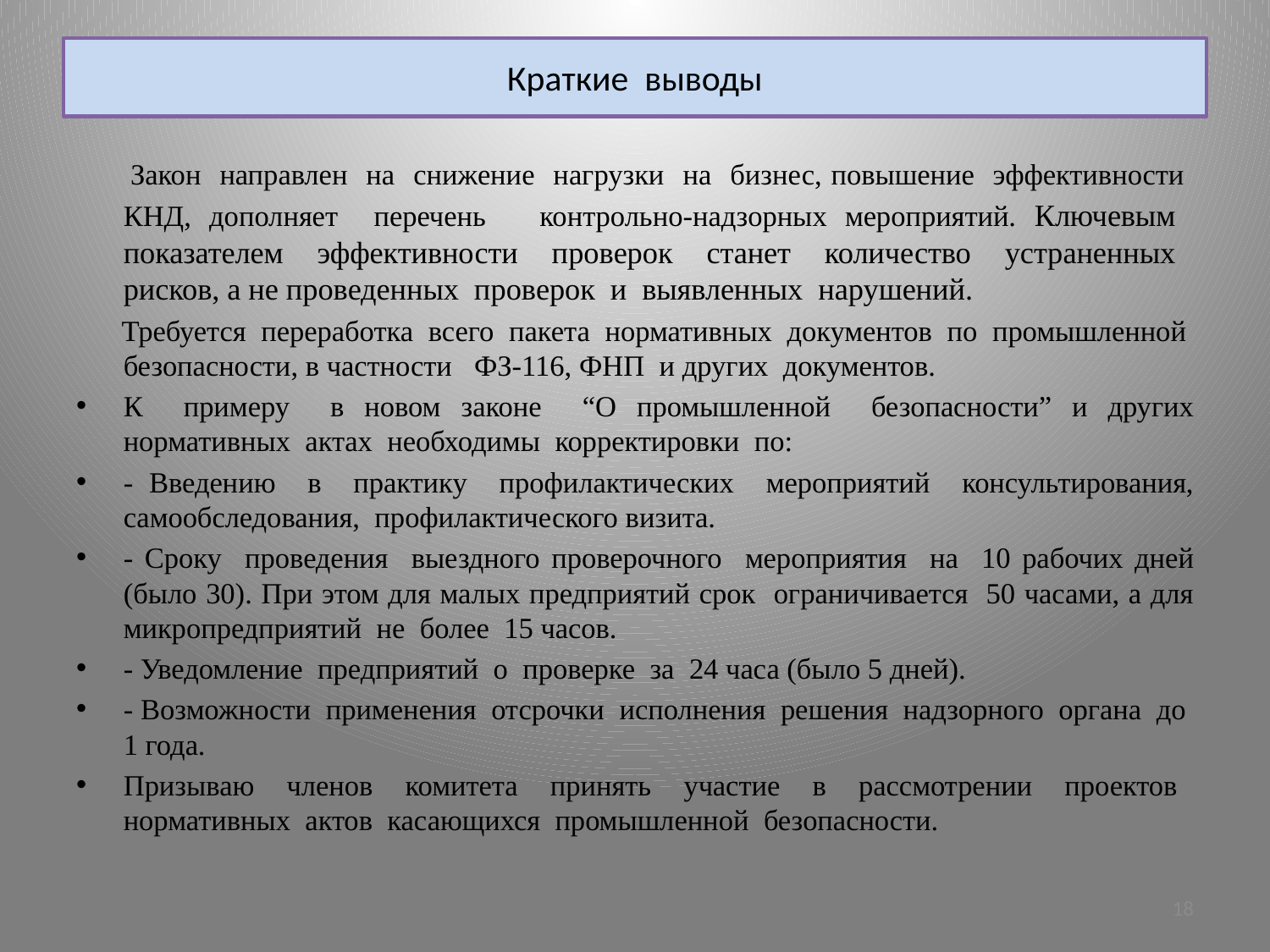

# Краткие  выводы
    Закон  направлен  на  снижение  нагрузки  на  бизнес, повышение  эффективности  КНД, дополняет  перечень   контрольно-надзорных мероприятий. Ключевым  показателем  эффективности  проверок  станет  количество  устраненных  рисков, а не проведенных  проверок  и  выявленных  нарушений.
      Требуется  переработка  всего  пакета  нормативных  документов  по  промышленной  безопасности, в частности   ФЗ-116, ФНП  и других  документов.
К  примеру  в новом законе  “О промышленной  безопасности” и других нормативных  актах  необходимы  корректировки  по:
- Введению  в  практику  профилактических  мероприятий  консультирования, самообследования,  профилактического визита.
- Сроку  проведения  выездного проверочного  мероприятия  на  10 рабочих дней (было 30). При этом для малых предприятий срок  ограничивается  50 часами, а для микропредприятий  не  более  15 часов.
- Уведомление  предприятий  о  проверке  за  24 часа (было 5 дней).
- Возможности  применения  отсрочки  исполнения  решения  надзорного  органа  до  1 года.
Призываю  членов  комитета  принять  участие  в  рассмотрении  проектов  нормативных  актов  касающихся  промышленной  безопасности.

18